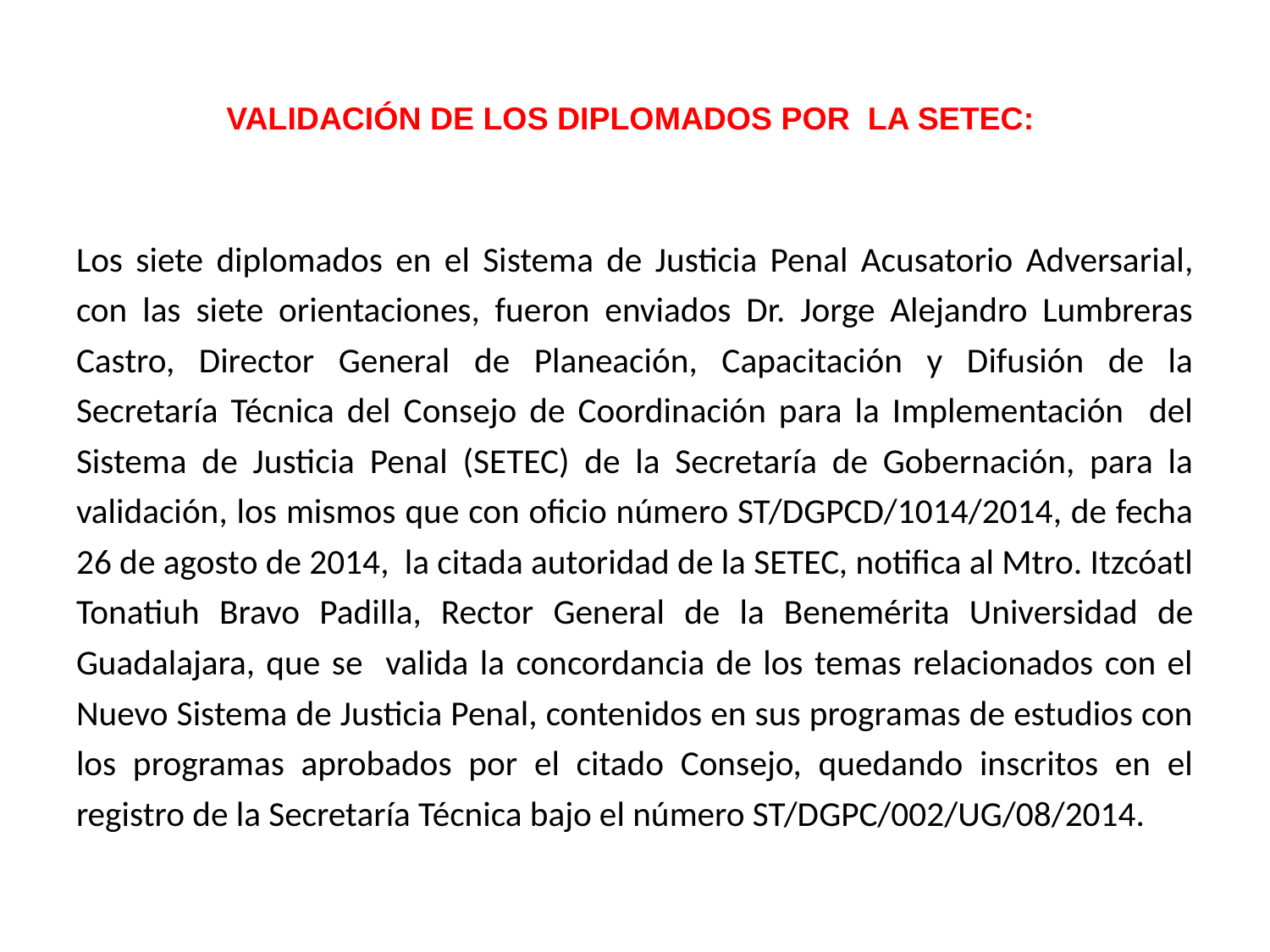

# VALIDACIÓN DE LOS DIPLOMADOS POR  LA SETEC:
Los siete diplomados en el Sistema de Justicia Penal Acusatorio Adversarial, con las siete orientaciones, fueron enviados Dr. Jorge Alejandro Lumbreras Castro, Director General de Planeación, Capacitación y Difusión de la Secretaría Técnica del Consejo de Coordinación para la Implementación  del Sistema de Justicia Penal (SETEC) de la Secretaría de Gobernación, para la validación, los mismos que con oficio número ST/DGPCD/1014/2014, de fecha 26 de agosto de 2014,  la citada autoridad de la SETEC, notifica al Mtro. Itzcóatl Tonatiuh Bravo Padilla, Rector General de la Benemérita Universidad de Guadalajara, que se  valida la concordancia de los temas relacionados con el Nuevo Sistema de Justicia Penal, contenidos en sus programas de estudios con los programas aprobados por el citado Consejo, quedando inscritos en el registro de la Secretaría Técnica bajo el número ST/DGPC/002/UG/08/2014.